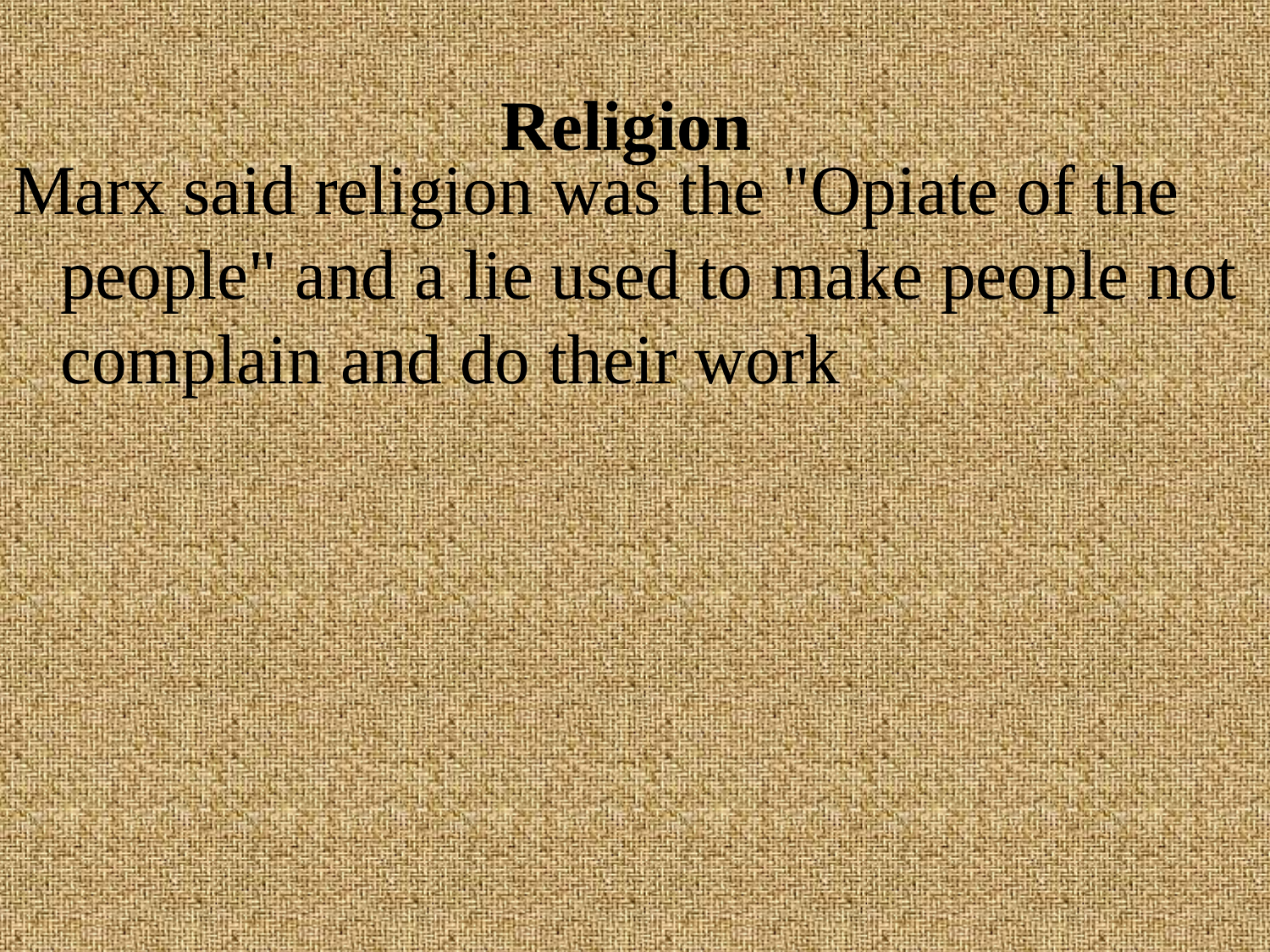

# Religion
Marx said religion was the "Opiate of the people" and a lie used to make people not complain and do their work